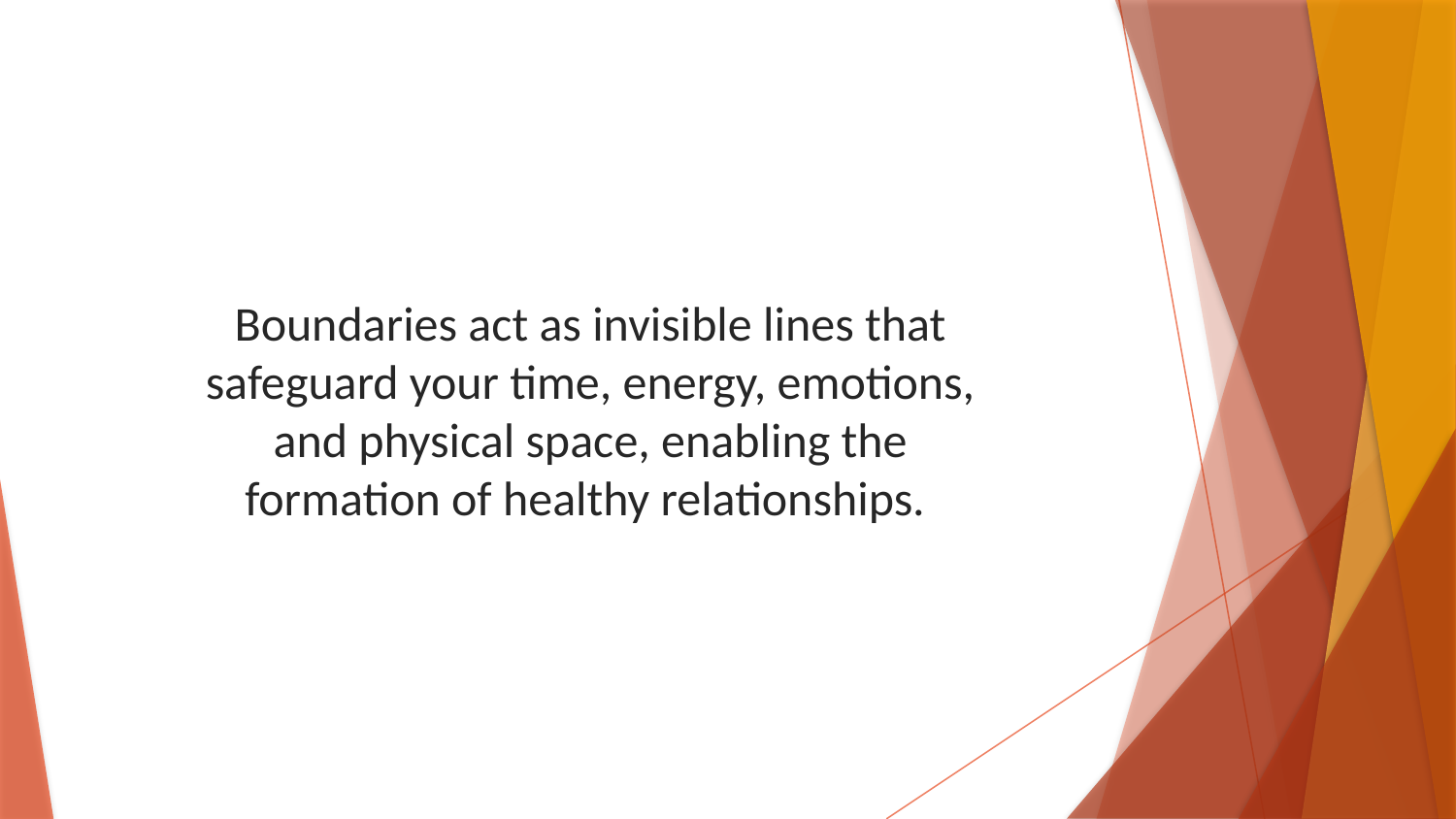

Boundaries act as invisible lines that safeguard your time, energy, emotions, and physical space, enabling the formation of healthy relationships.